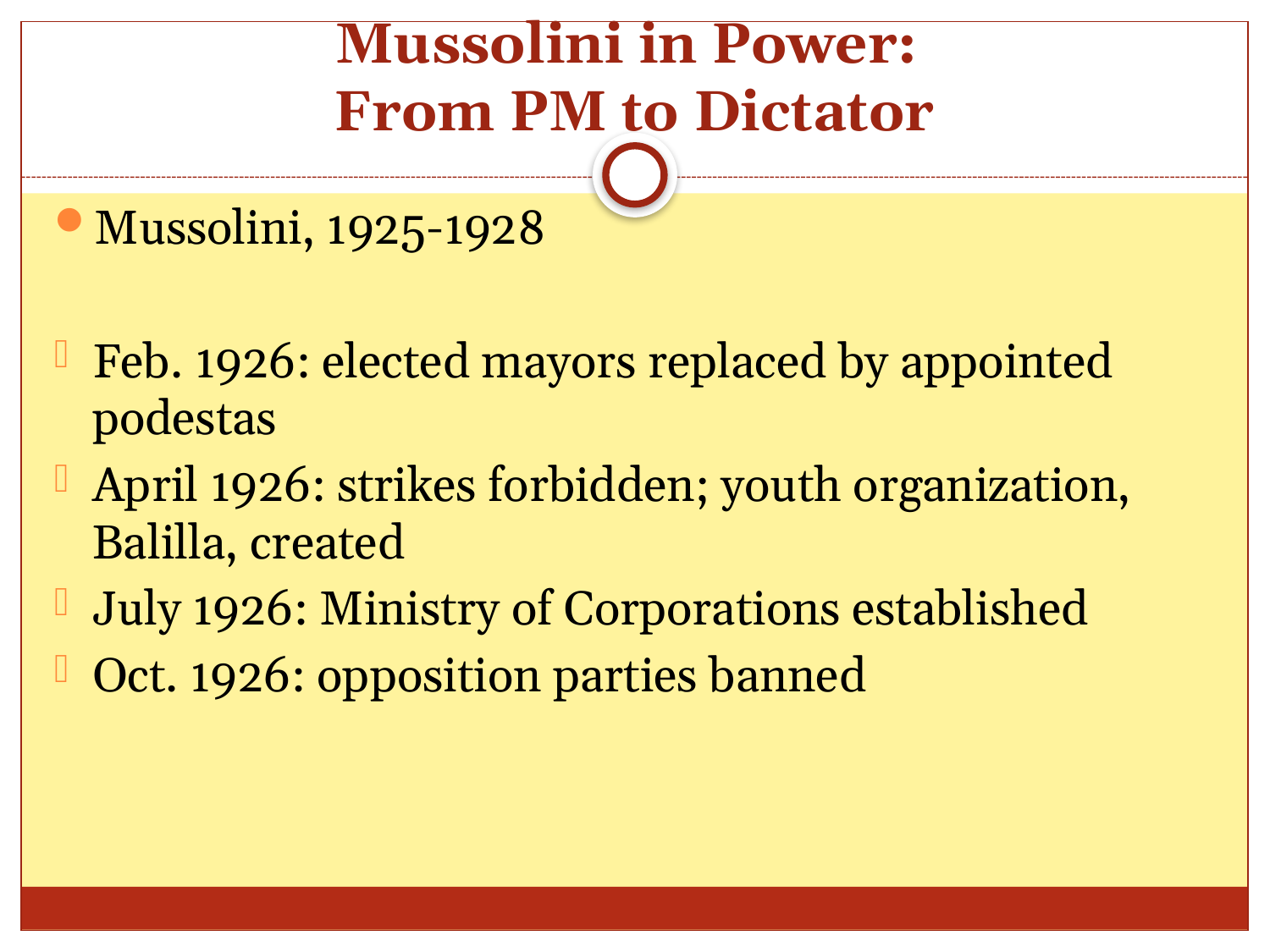

# Mussolini in Power: From PM to Dictator
Mussolini, 1925-1928

Feb. 1926: elected mayors replaced by appointed podestas
April 1926: strikes forbidden; youth organization, Balilla, created
July 1926: Ministry of Corporations established
Oct. 1926: opposition parties banned